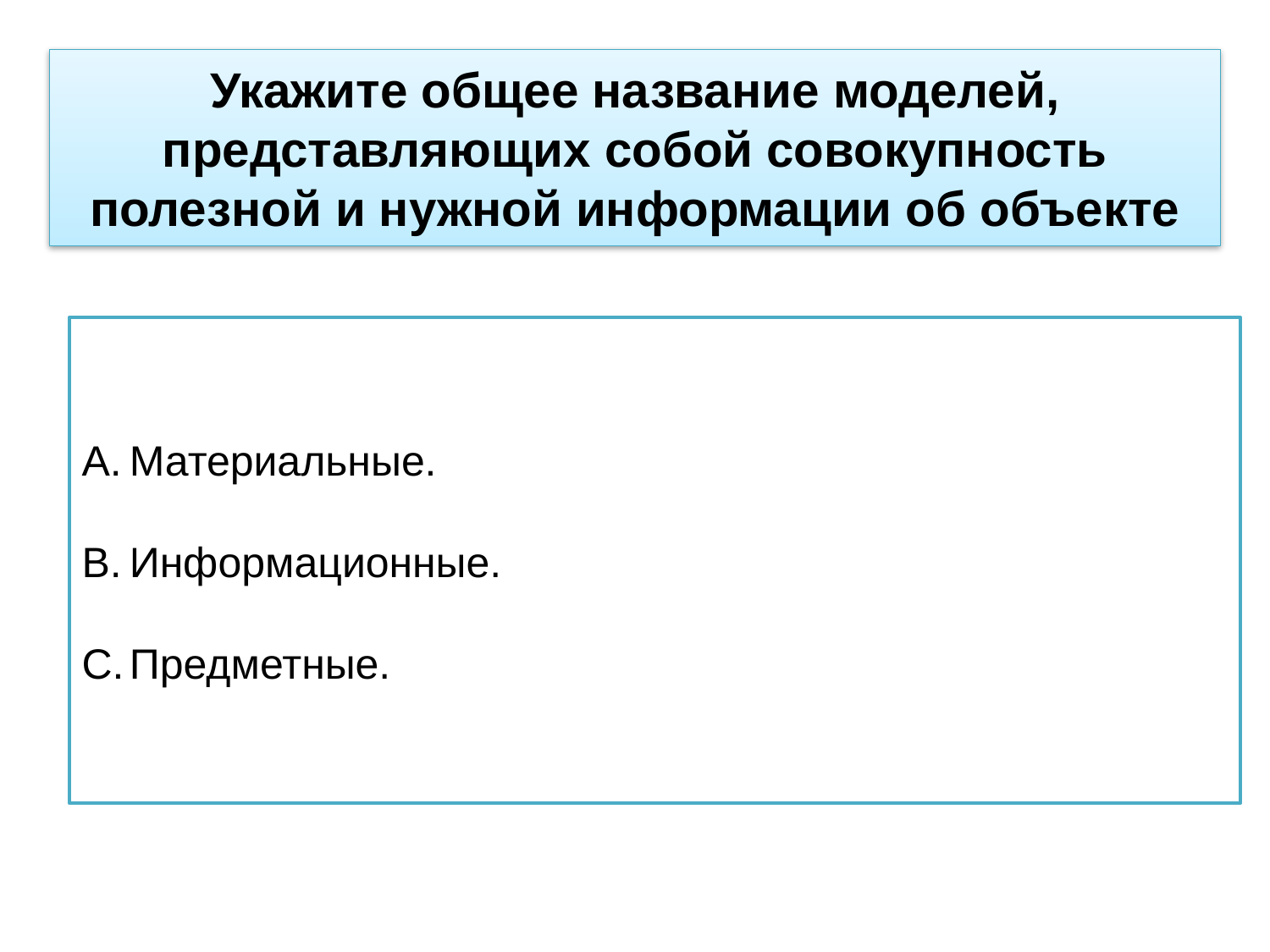

Укажите общее название моделей, представляющих собой совокупность полезной и нужной информации об объекте
Материальные.

Информационные.

Предметные.